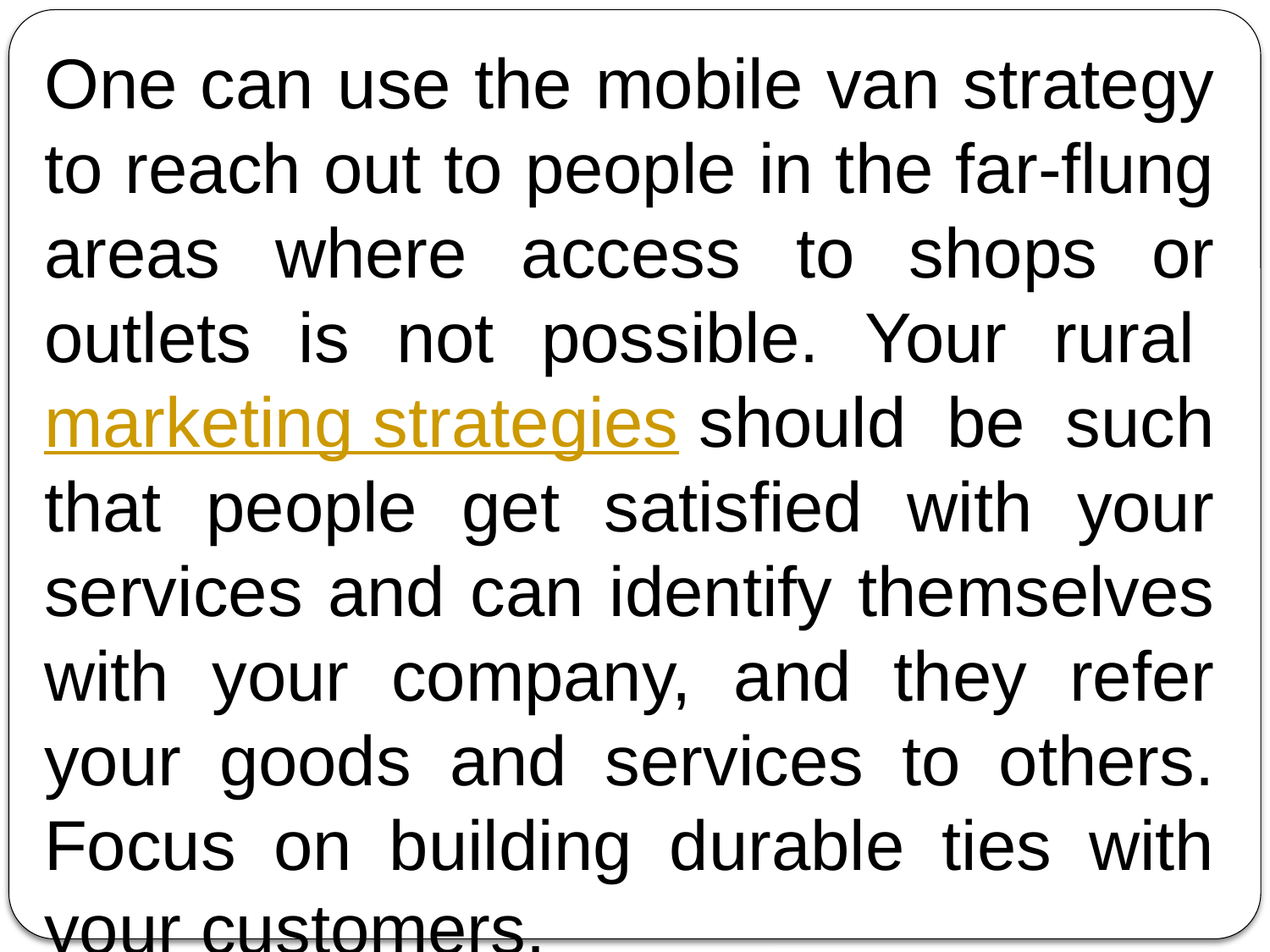

One can use the mobile van strategy to reach out to people in the far-flung areas where access to shops or outlets is not possible. Your rural marketing strategies should be such that people get satisfied with your services and can identify themselves with your company, and they refer your goods and services to others. Focus on building durable ties with your customers.